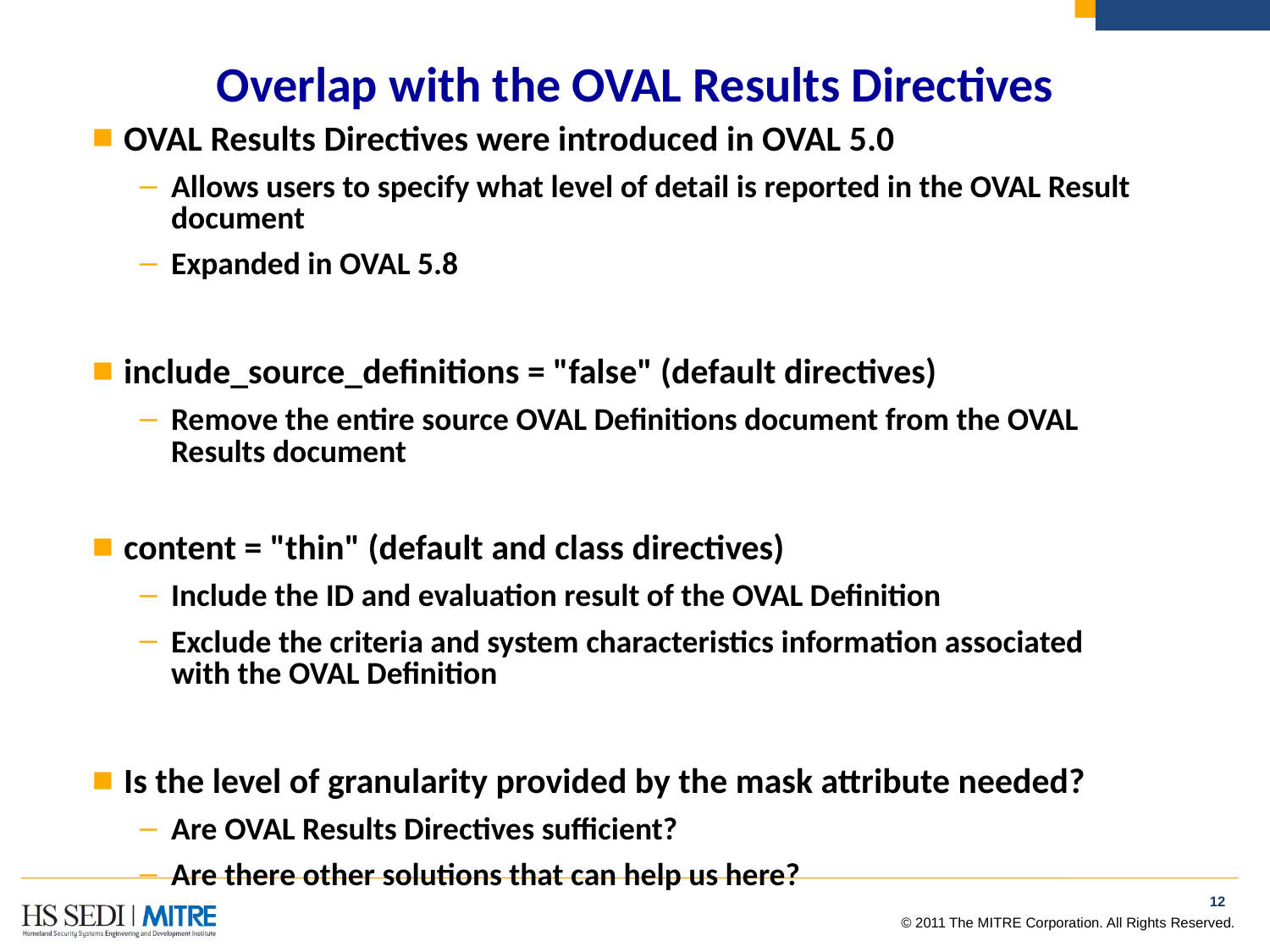

# Overlap with the OVAL Results Directives
OVAL Results Directives were introduced in OVAL 5.0
Allows users to specify what level of detail is reported in the OVAL Result document
Expanded in OVAL 5.8

include_source_definitions = "false" (default directives)
Remove the entire source OVAL Definitions document from the OVAL Results document

content = "thin" (default and class directives)
Include the ID and evaluation result of the OVAL Definition
Exclude the criteria and system characteristics information associated with the OVAL Definition

Is the level of granularity provided by the mask attribute needed?
Are OVAL Results Directives sufficient?
Are there other solutions that can help us here?

12